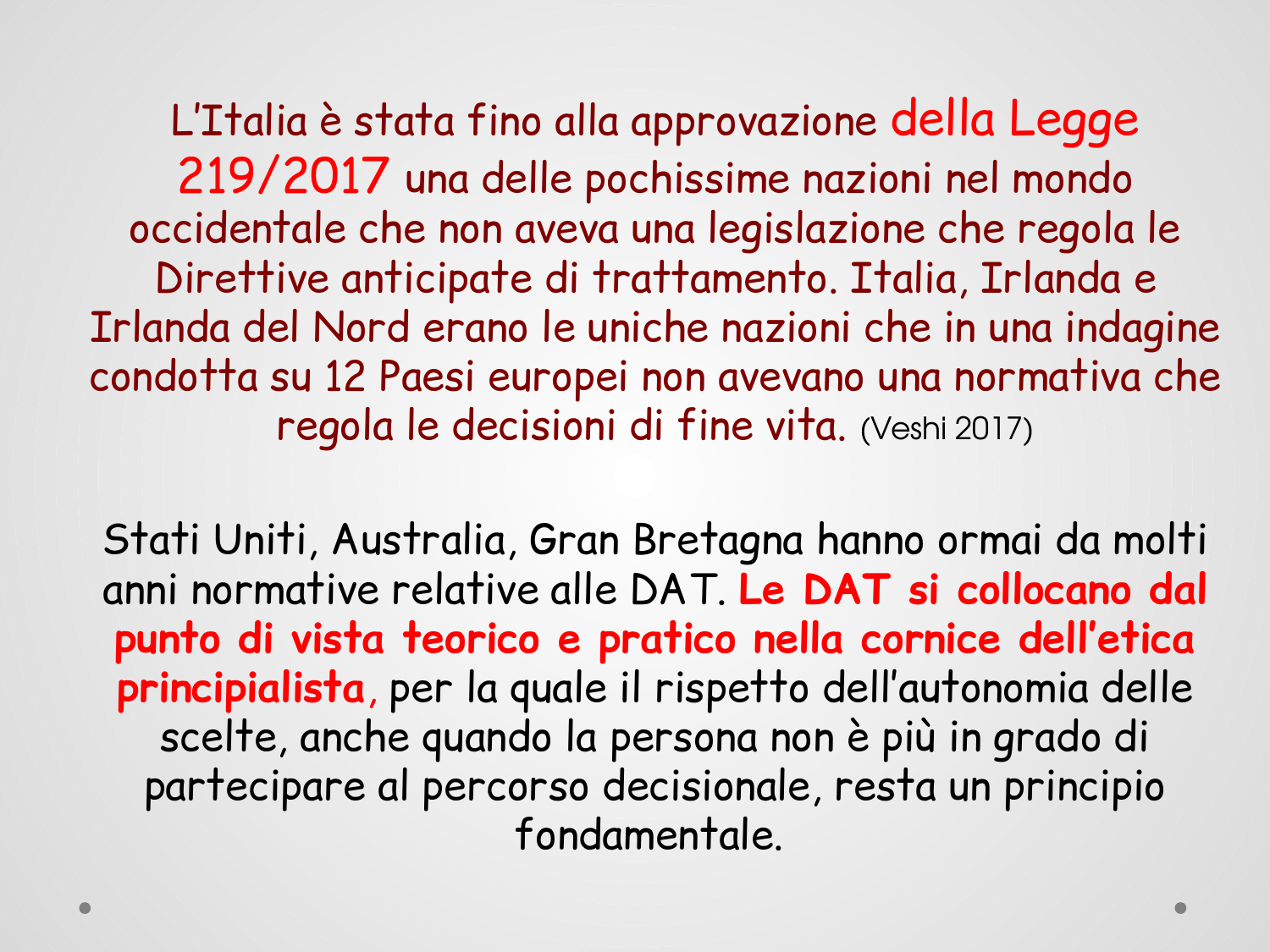

L’Italia è stata fino alla approvazione della Legge 219/2017 una delle pochissime nazioni nel mondo occidentale che non aveva una legislazione che regola le Direttive anticipate di trattamento. Italia, Irlanda e Irlanda del Nord erano le uniche nazioni che in una indagine condotta su 12 Paesi europei non avevano una normativa che regola le decisioni di fine vita. (Veshi 2017)

Stati Uniti, Australia, Gran Bretagna hanno ormai da molti anni normative relative alle DAT. Le DAT si collocano dal punto di vista teorico e pratico nella cornice dell’etica principialista, per la quale il rispetto dell’autonomia delle scelte, anche quando la persona non è più in grado di partecipare al percorso decisionale, resta un principio fondamentale.